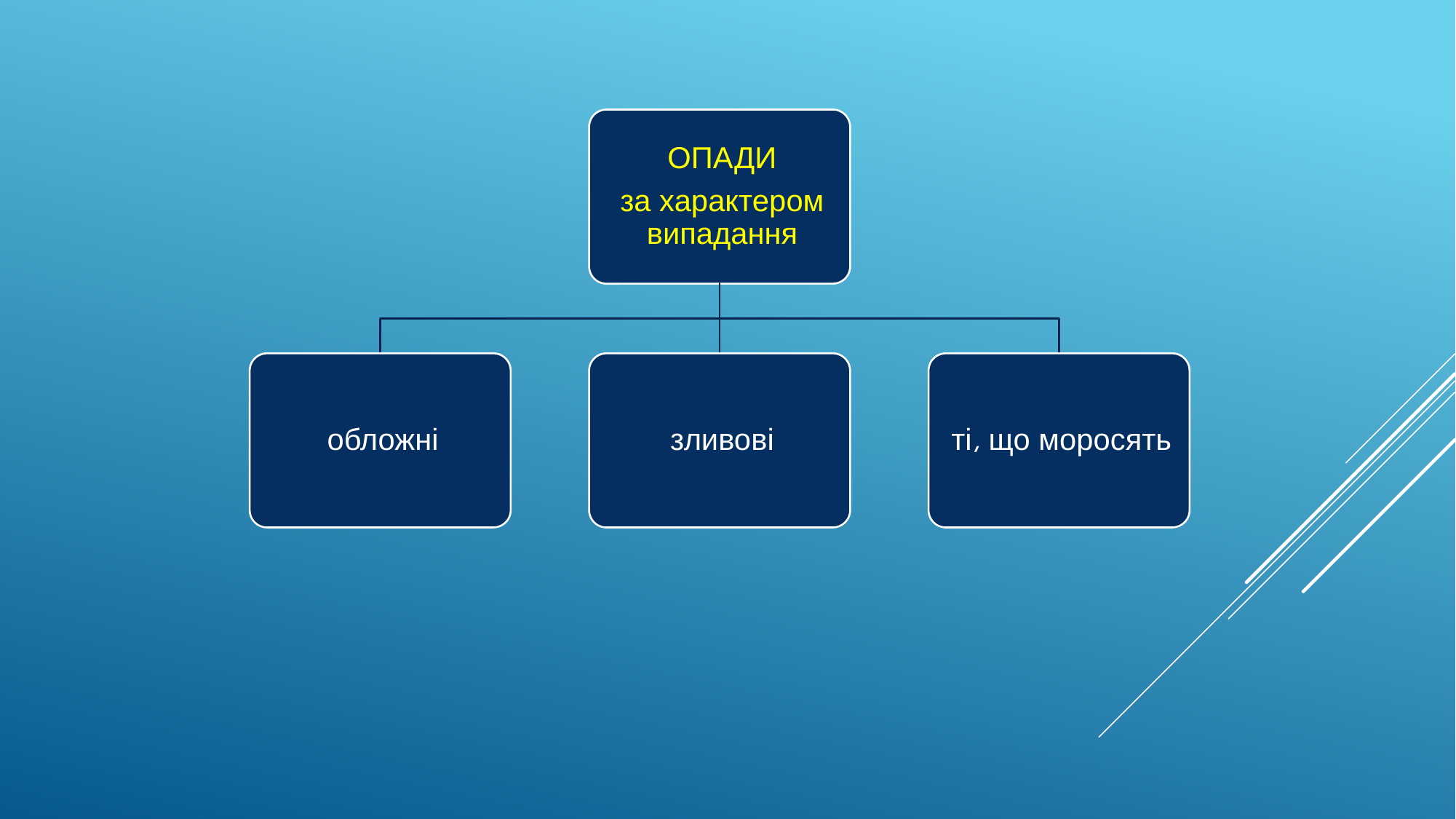

ОПАДИ
за характером випадання
обложні
зливові
ті, що моросять